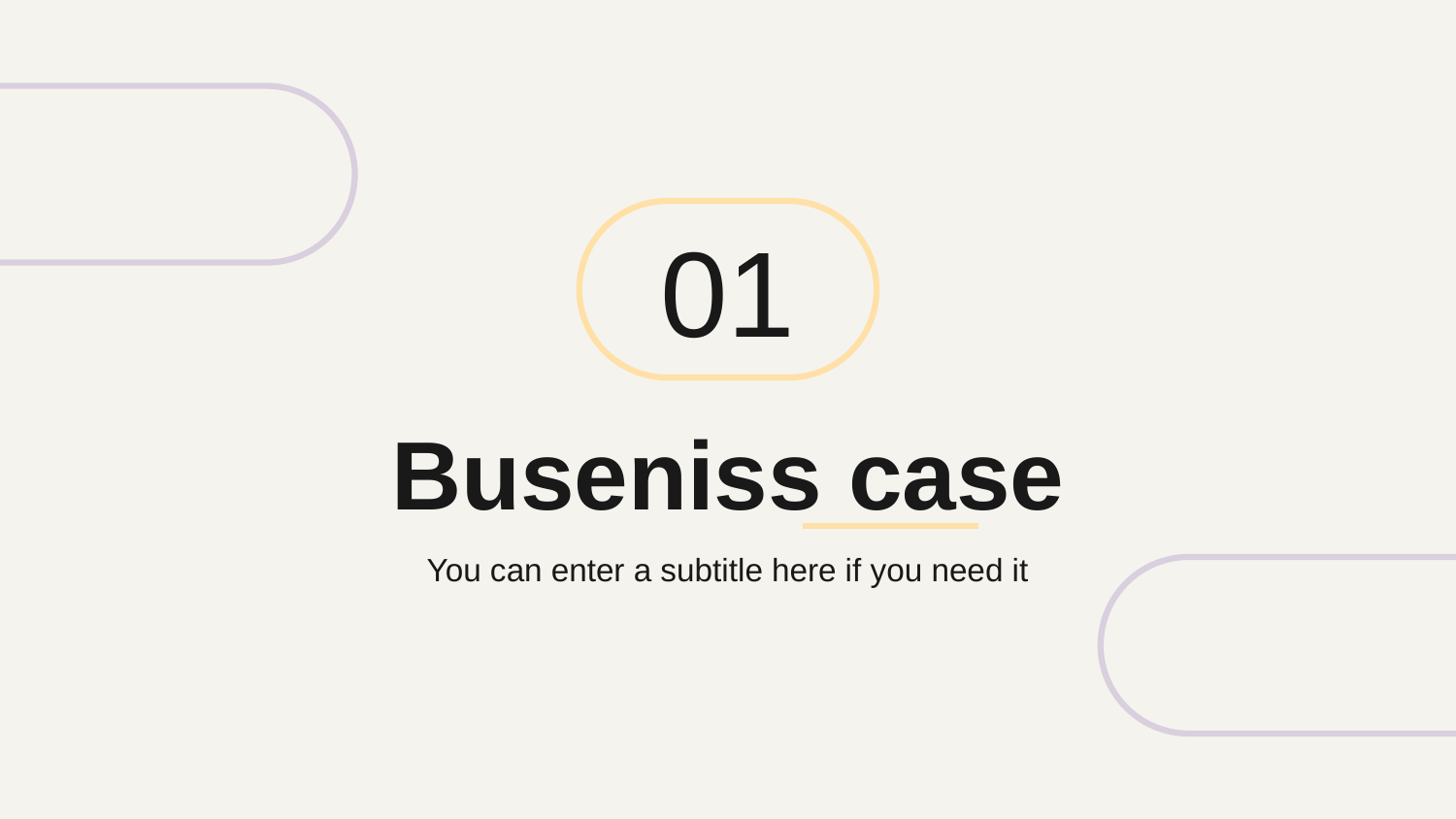

01

# Buseniss case
You can enter a subtitle here if you need it